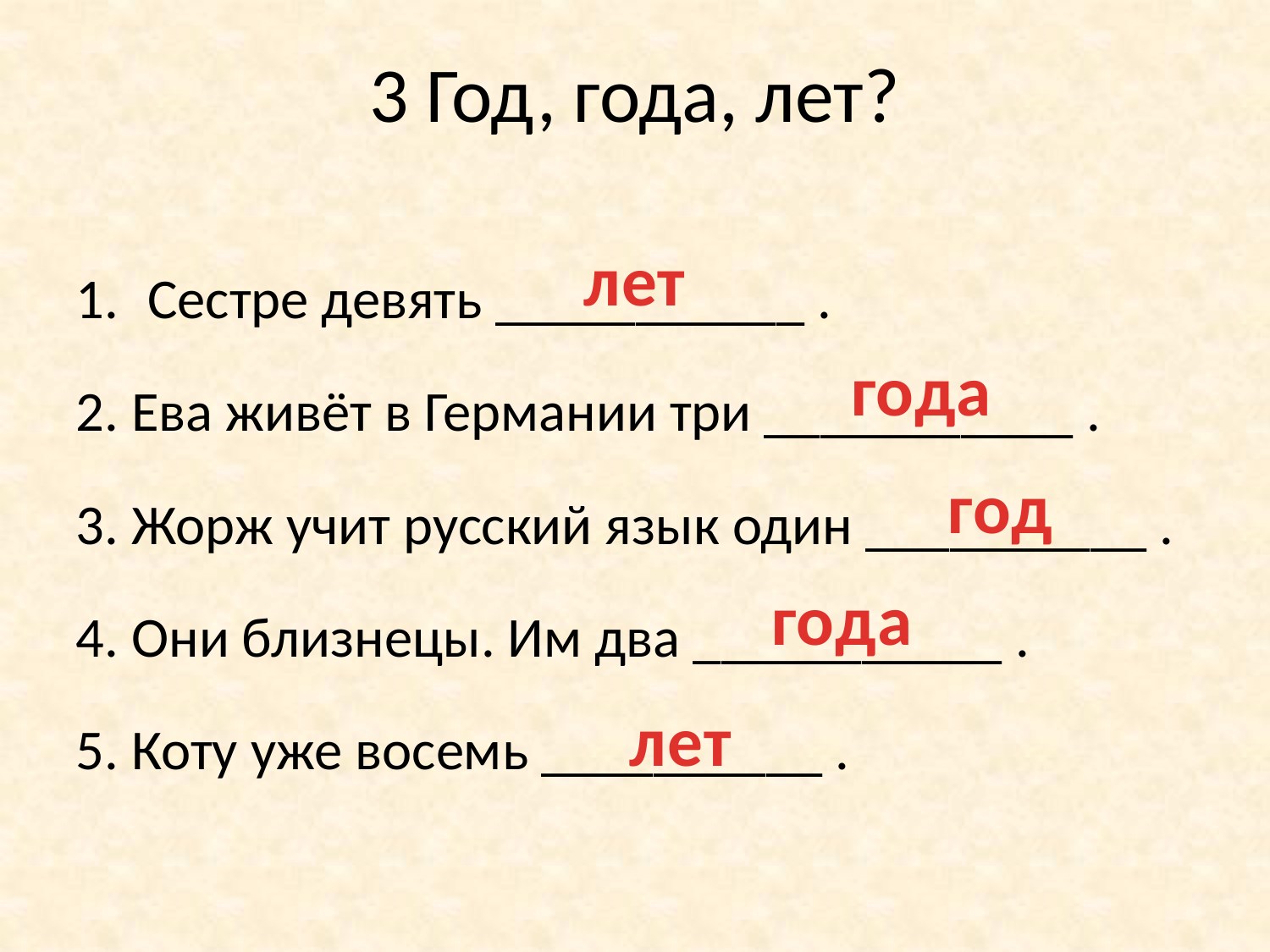

3 Год, года, лет?
Сестре девять ___________ .
2. Ева живёт в Германии три ___________ .
3. Жорж учит русский язык один __________ .
4. Они близнецы. Им два ___________ .
5. Коту уже восемь __________ .

лет
года
год
года
лет